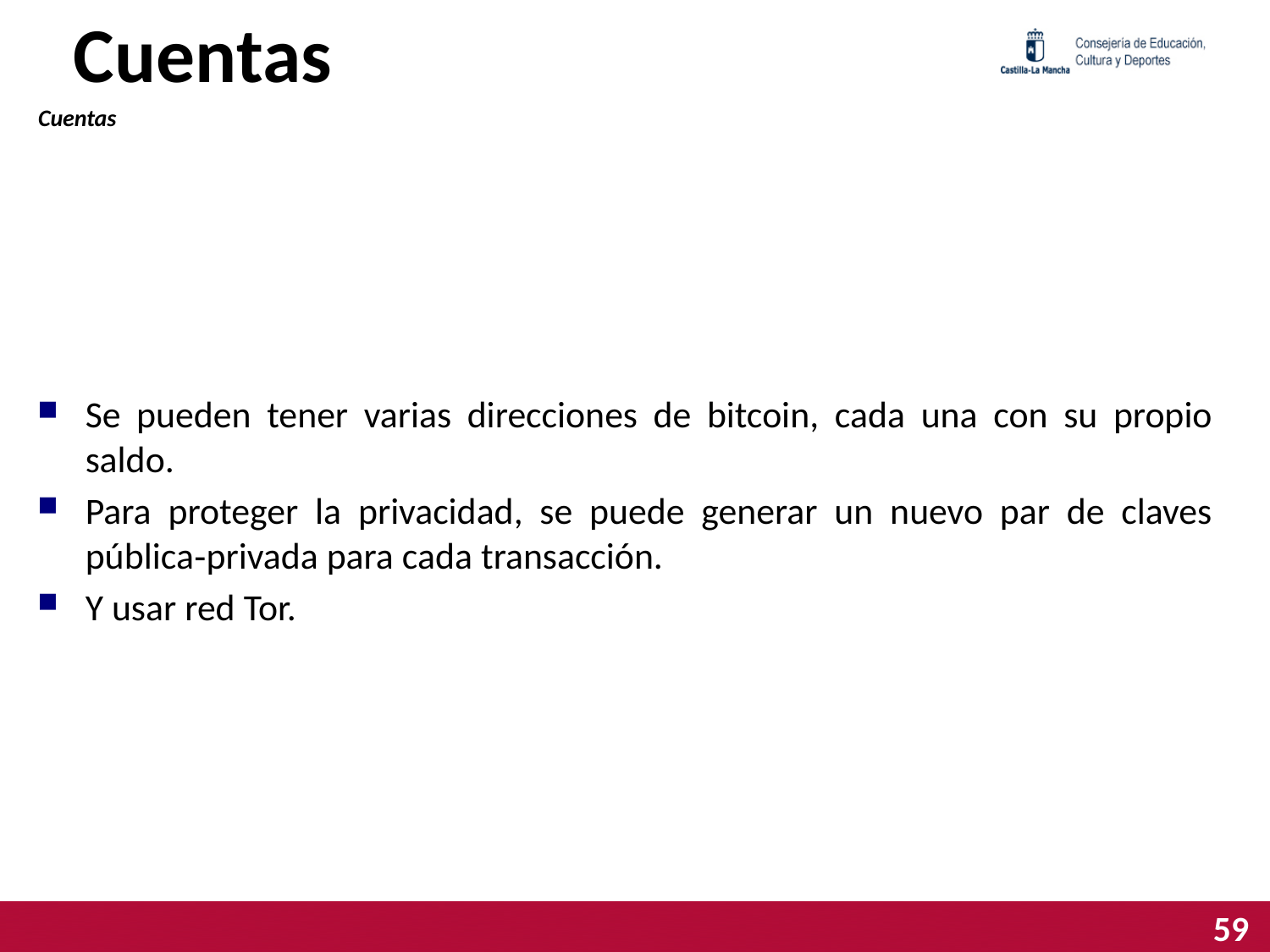

# Cuentas
Cuentas

Se pueden tener varias direcciones de bitcoin, cada una con su propio saldo.
Para proteger la privacidad, se puede generar un nuevo par de claves pública‐privada para cada transacción.
Y usar red Tor.